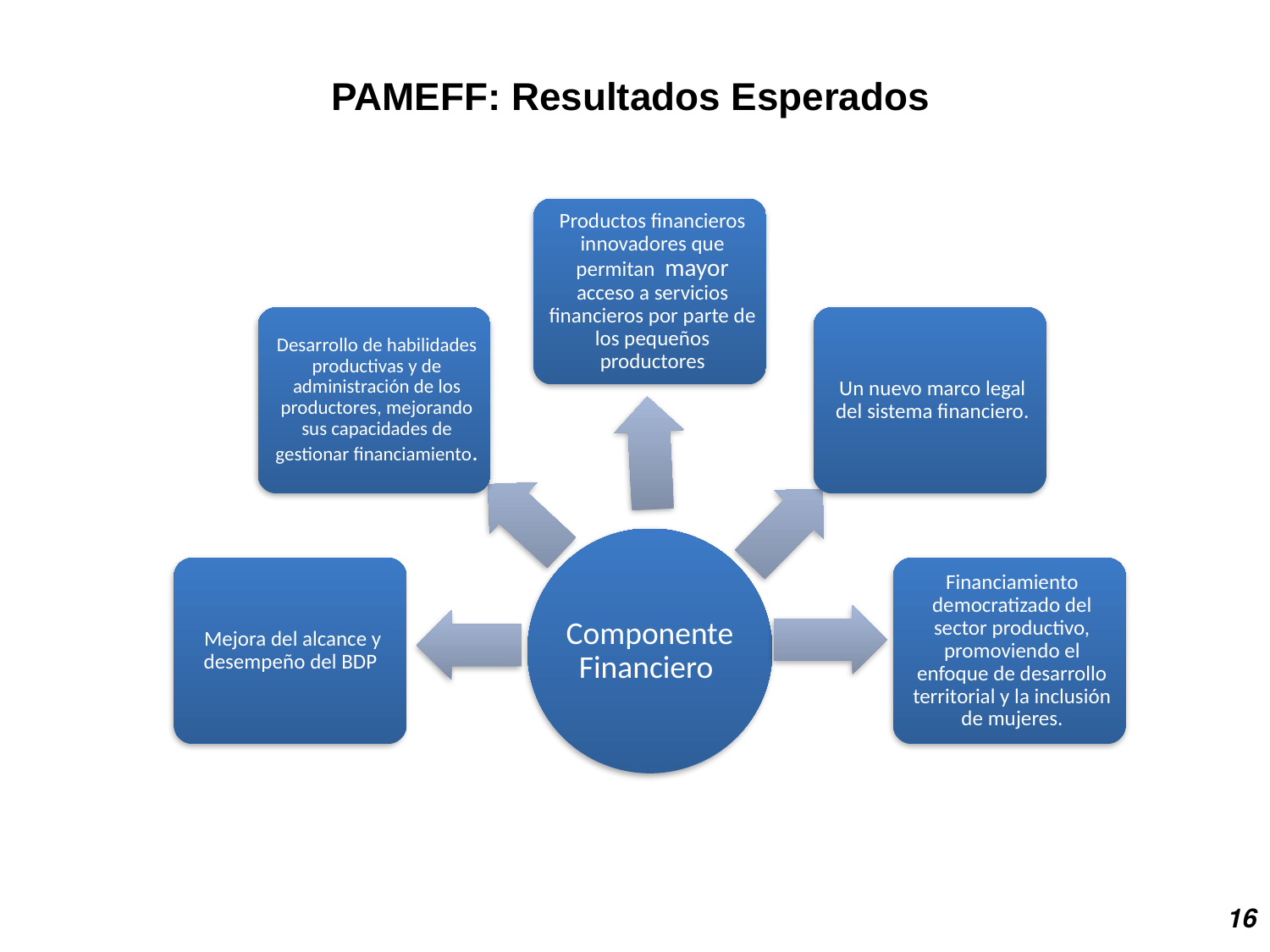

PAMEFF: Resultados Esperados
Componente Financiero
Mejora del alcance y desempeño del BDP
Desarrollo de habilidades productivas y de administración de los productores, mejorando sus capacidades de gestionar financiamiento.
Productos financieros innovadores que permitan  mayor acceso a servicios financieros por parte de los pequeños productores
Un nuevo marco legal del sistema financiero.
Financiamiento democratizado del sector productivo, promoviendo el enfoque de desarrollo territorial y la inclusión de mujeres.
16